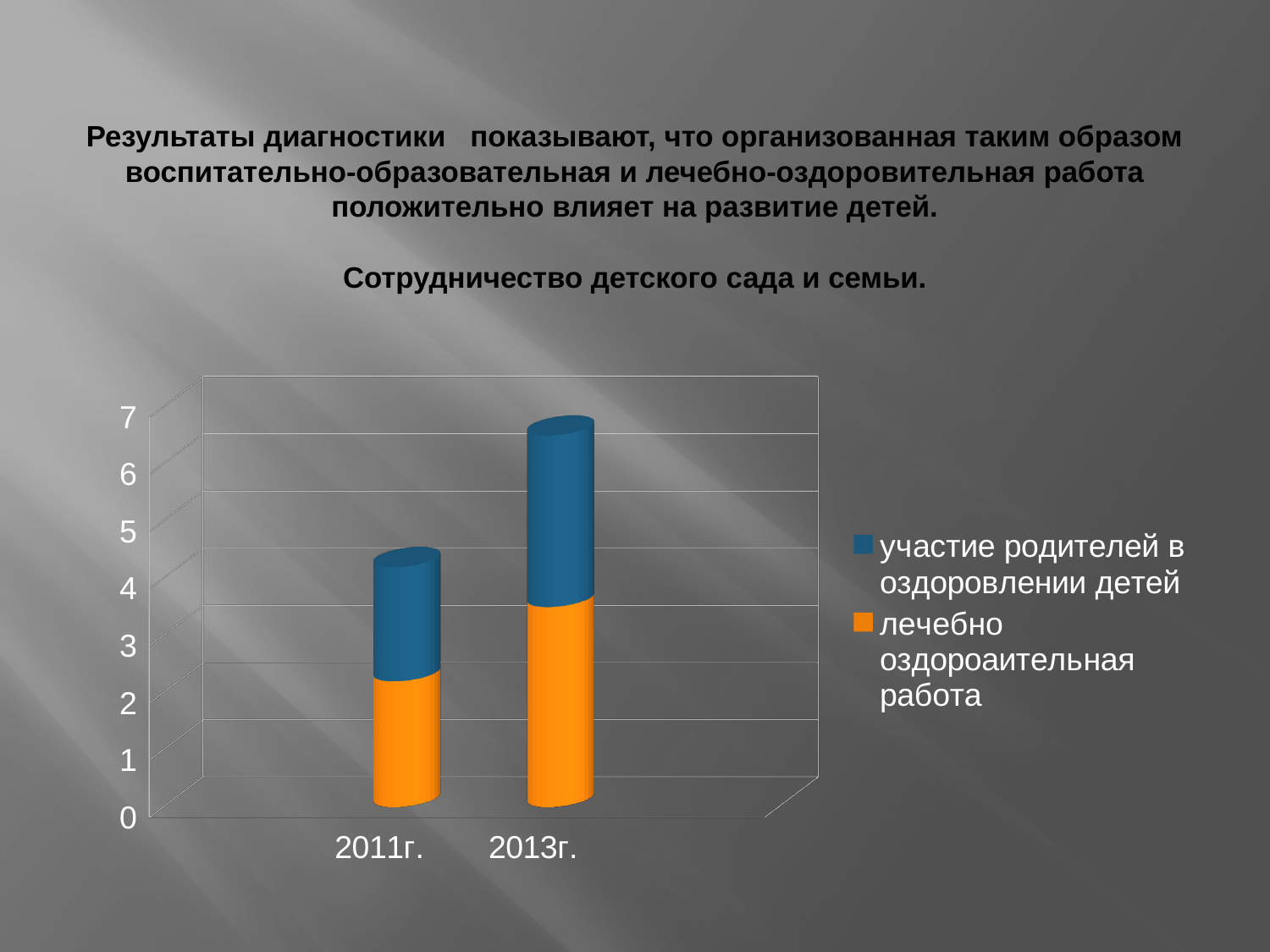

# Результаты диагностики   показывают, что организованная таким образом воспитательно-образовательная и лечебно-оздоровительная работа положительно влияет на развитие детей. Сотрудничество детского сада и семьи.

[unsupported chart]